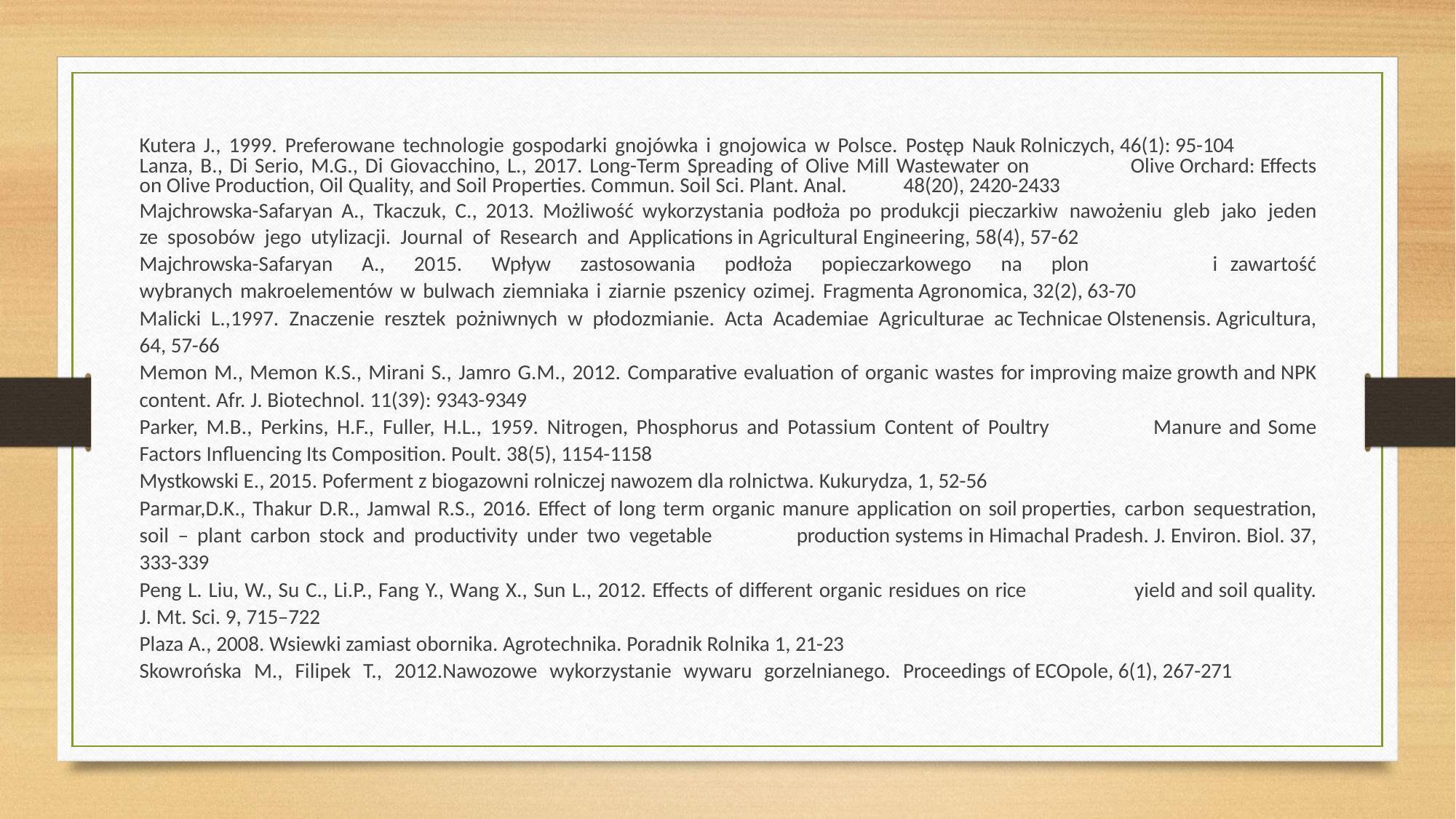

Kutera J., 1999. Preferowane technologie gospodarki gnojówka i gnojowica w Polsce. Postęp Nauk Rolniczych, 46(1): 95-104
Lanza, B., Di Serio, M.G., Di Giovacchino, L., 2017. Long-Term Spreading of Olive Mill Wastewater on 	Olive Orchard: Effects on Olive Production, Oil Quality, and Soil Properties. Commun. Soil Sci. Plant. Anal. 	48(20), 2420-2433
Majchrowska-Safaryan A., Tkaczuk, C., 2013. Możliwość wykorzystania podłoża po produkcji pieczarkiw nawożeniu gleb jako jeden ze sposobów jego utylizacji. Journal of Research and Applications in Agricultural Engineering, 58(4), 57-62
Majchrowska-Safaryan  A.,  2015.  Wpływ  zastosowania  podłoża  popieczarkowego  na  plon 	i zawartość wybranych makroelementów w bulwach ziemniaka i ziarnie pszenicy ozimej. Fragmenta Agronomica, 32(2), 63-70
Malicki L.,1997. Znaczenie resztek pożniwnych w płodozmianie. Acta Academiae Agriculturae ac Technicae Olstenensis. Agricultura, 64, 57-66
Memon M., Memon K.S., Mirani S., Jamro G.M., 2012. Comparative evaluation of organic wastes for improving maize growth and NPK content. Afr. J. Biotechnol. 11(39): 9343-9349
Parker, M.B., Perkins, H.F., Fuller, H.L., 1959. Nitrogen, Phosphorus and Potassium Content of Poultry 	Manure and Some Factors Influencing Its Composition. Poult. 38(5), 1154-1158
Mystkowski E., 2015. Poferment z biogazowni rolniczej nawozem dla rolnictwa. Kukurydza, 1, 52-56
Parmar,D.K., Thakur D.R., Jamwal R.S., 2016. Effect of long term organic manure application on soil properties, carbon sequestration, soil – plant carbon stock and productivity under two vegetable 	production systems in Himachal Pradesh. J. Environ. Biol. 37, 333-339
Peng L. Liu, W., Su C., Li.P., Fang Y., Wang X., Sun L., 2012. Effects of different organic residues on rice 	yield and soil quality. J. Mt. Sci. 9, 715–722
Plaza A., 2008. Wsiewki zamiast obornika. Agrotechnika. Poradnik Rolnika 1, 21-23
Skowrońska M., Filipek T., 2012.Nawozowe wykorzystanie wywaru gorzelnianego. Proceedings 	of ECOpole, 6(1), 267-271